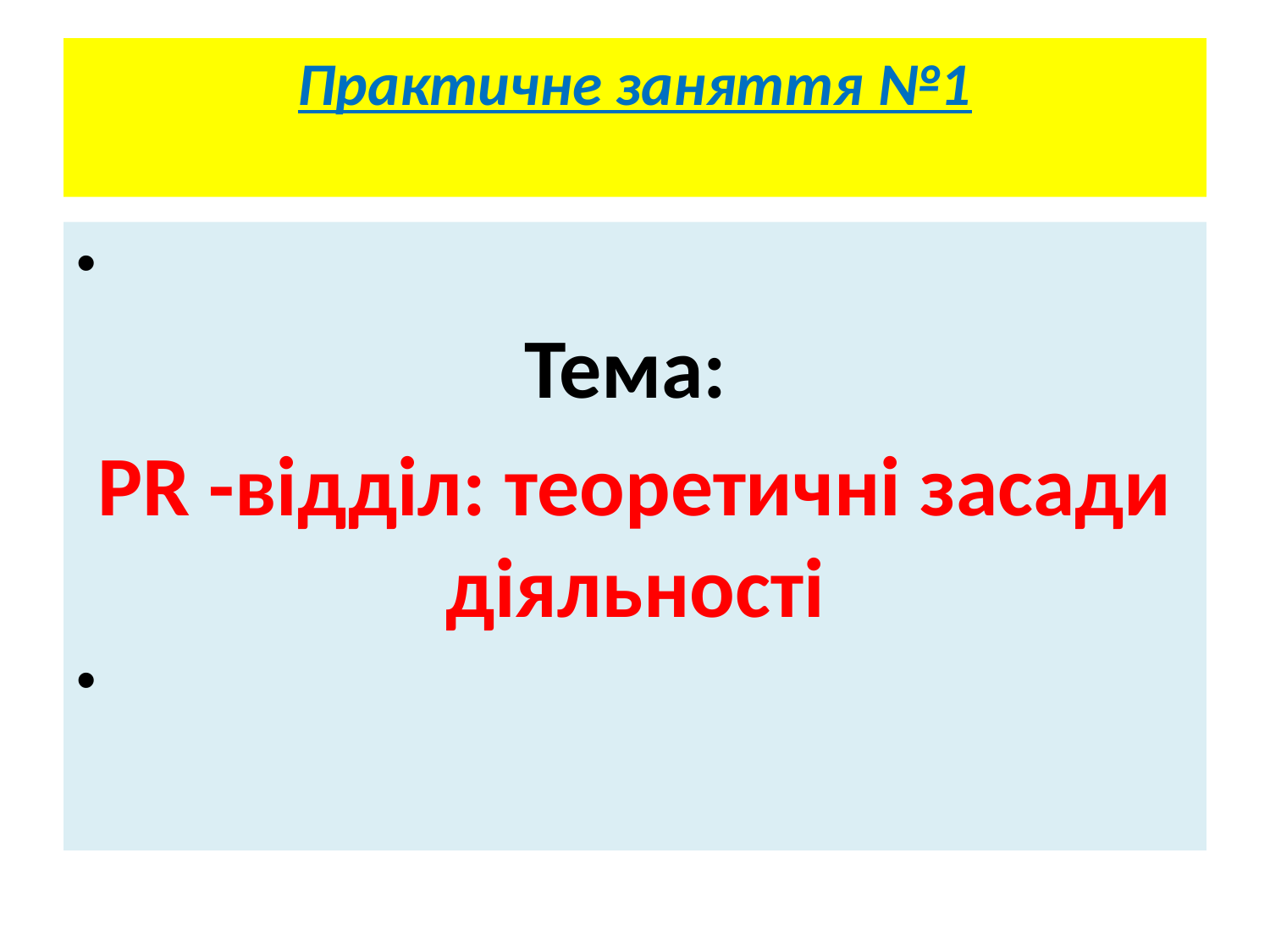

# Практичне заняття №1

Тема:
PR -відділ: теоретичні засади діяльності